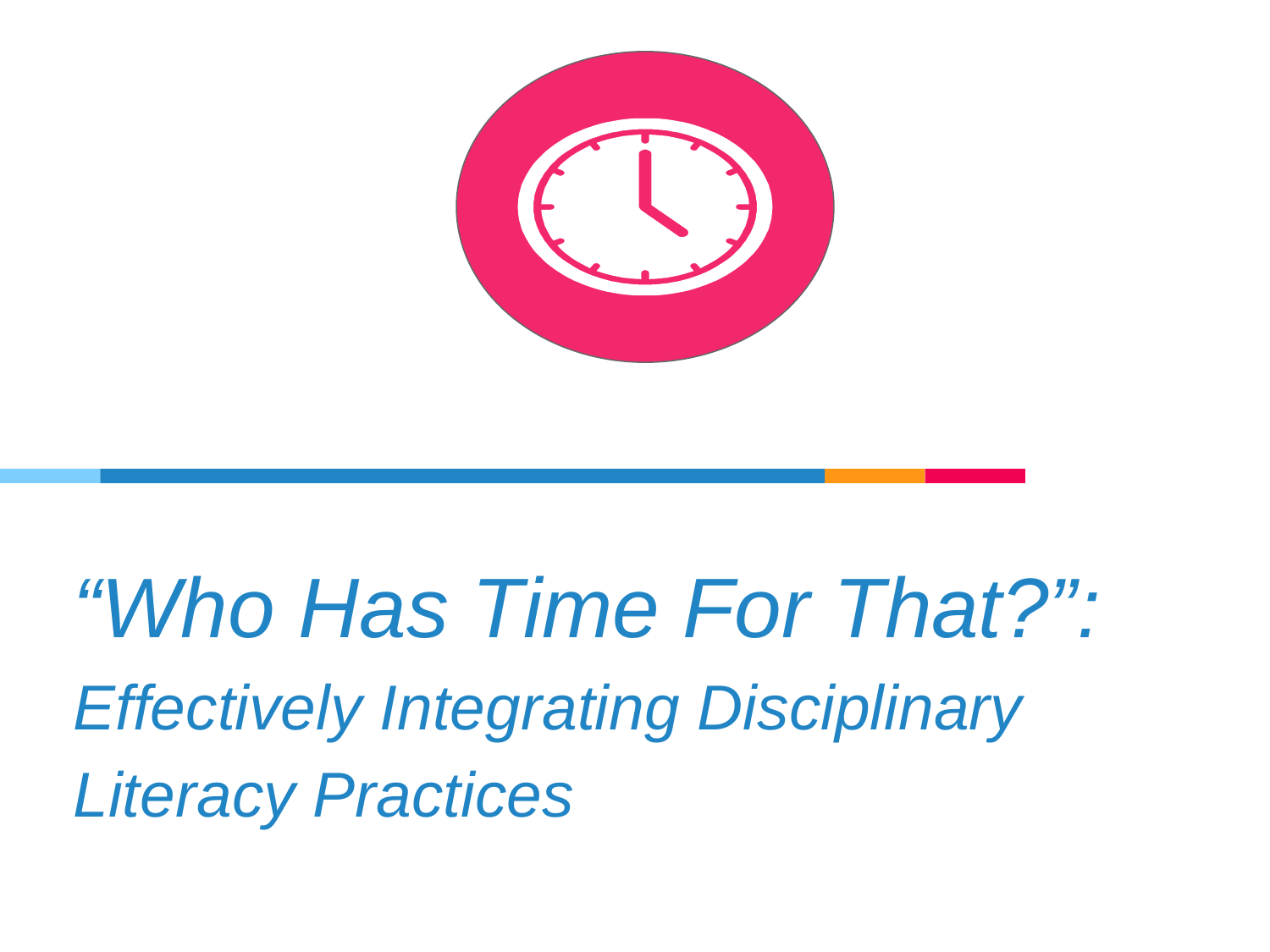

# “Who Has Time For That?”: Effectively Integrating Disciplinary Literacy Practices